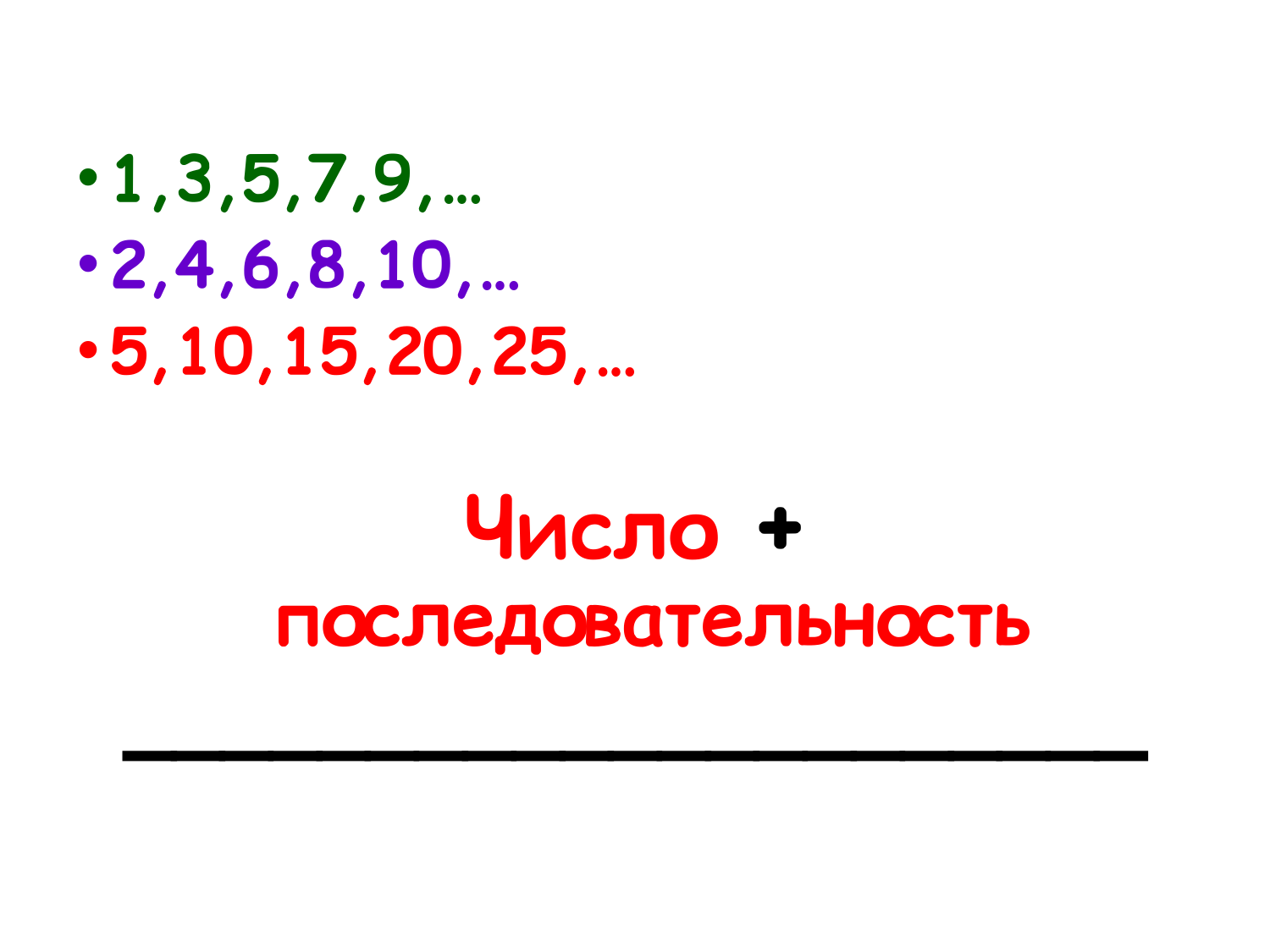

1,3,5,7,9,…
2,4,6,8,10,…
5,10,15,20,25,…

Число + последовательность
_____________________